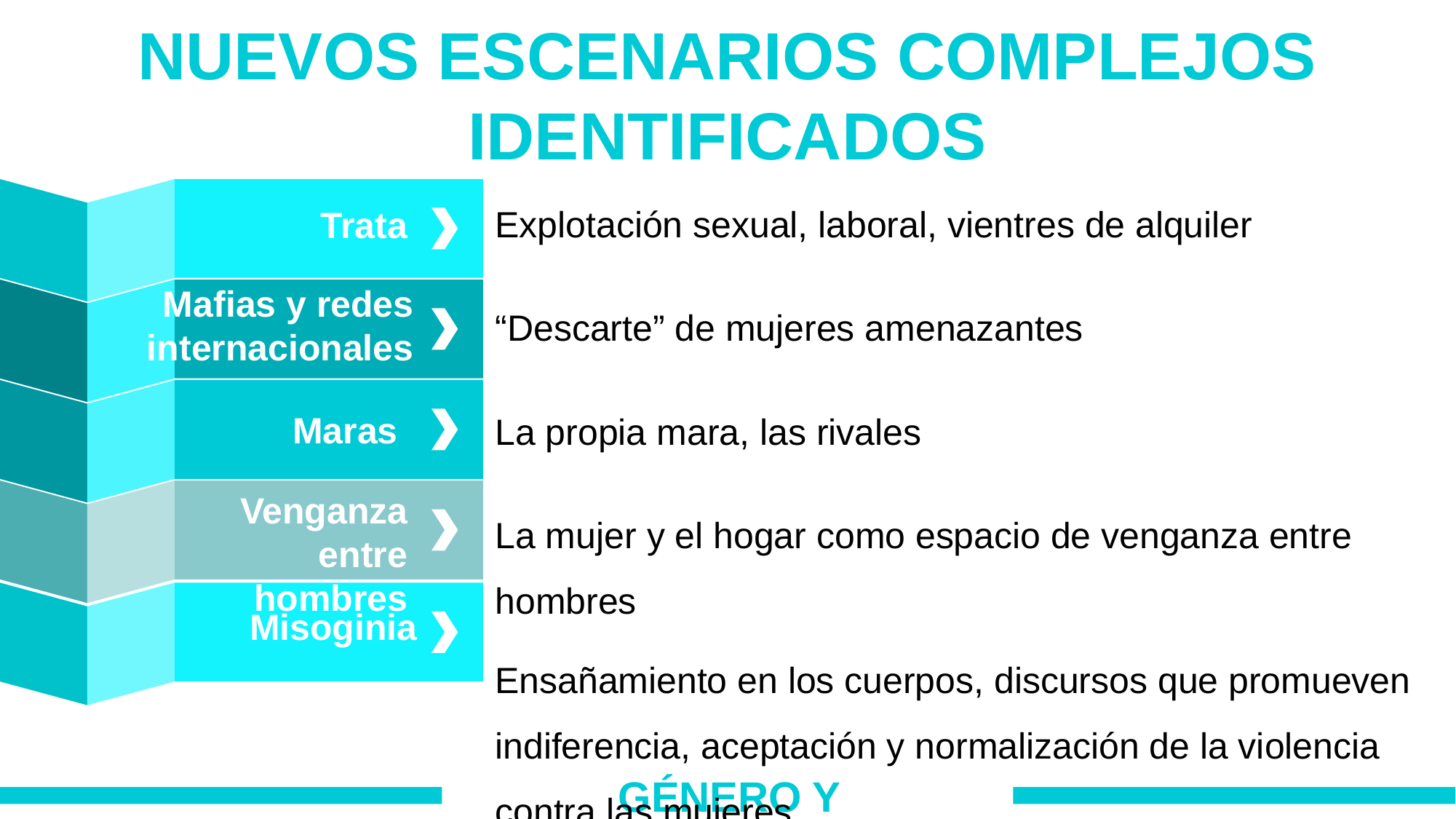

NUEVOS ESCENARIOS COMPLEJOS IDENTIFICADOS

Explotación sexual, laboral, vientres de alquiler

“Descarte” de mujeres amenazantes

La propia mara, las rivales

La mujer y el hogar como espacio de venganza entre hombres

Ensañamiento en los cuerpos, discursos que promueven indiferencia, aceptación y normalización de la violencia contra las mujeres

Trata

Mafias y redes internacionales

Maras

Venganza entre hombres

Misoginia

GÉNERO Y MOVILIDAD